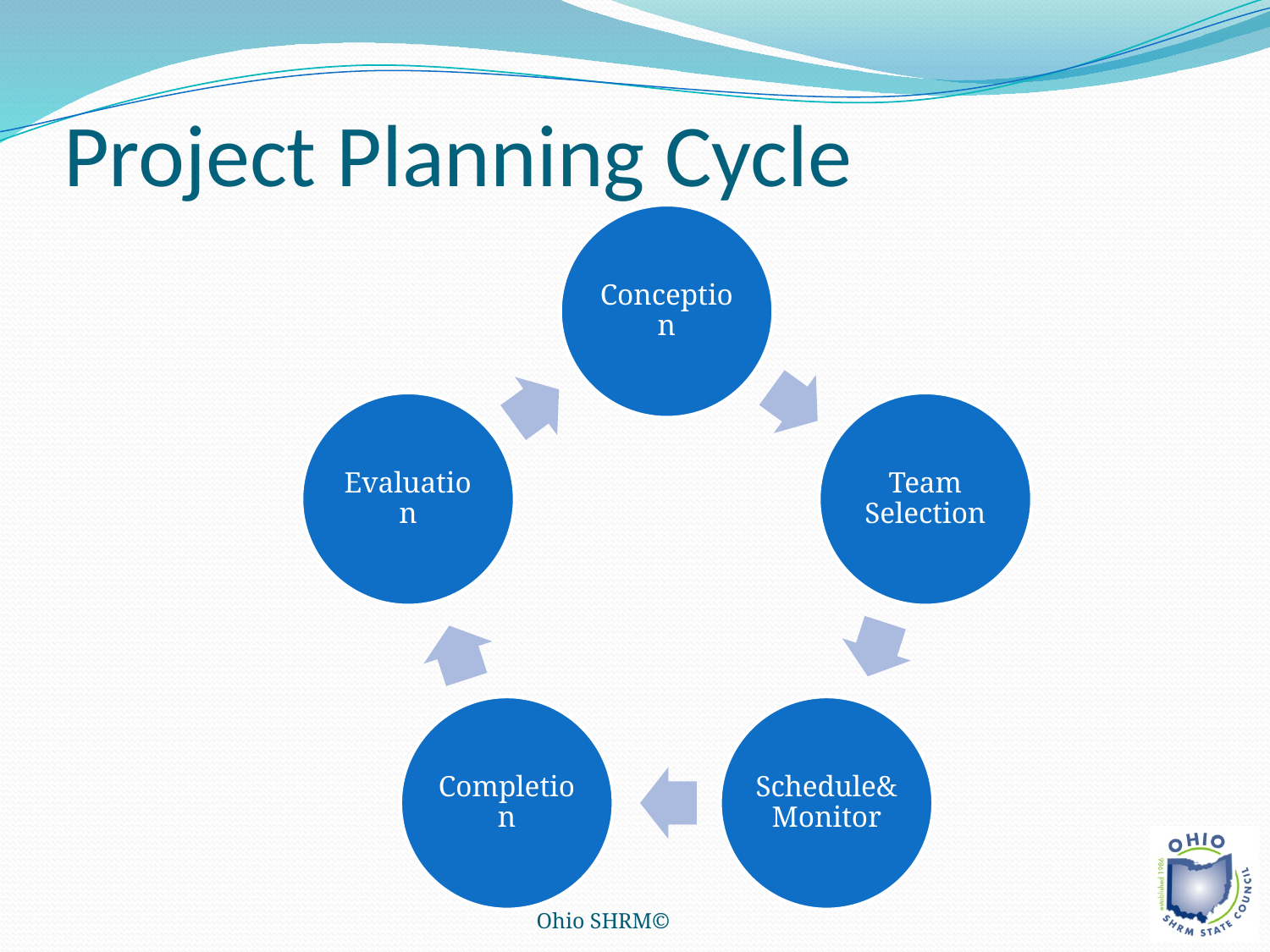

# Project Planning Cycle
Conception

Team Selection

Schedule& Monitor

Completion

Evaluation

Ohio SHRM©